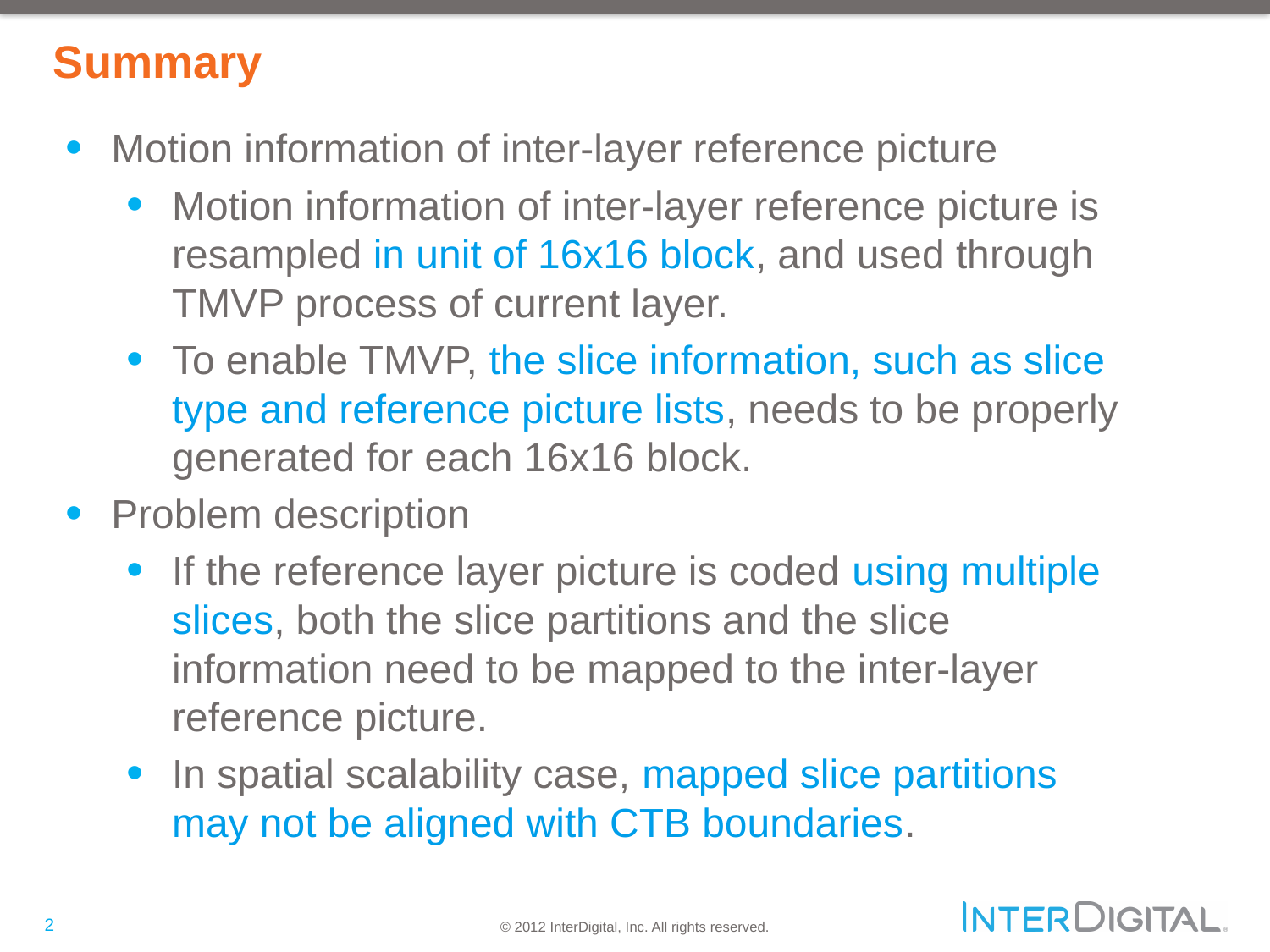

# Summary
Motion information of inter-layer reference picture
Motion information of inter-layer reference picture is resampled in unit of 16x16 block, and used through TMVP process of current layer.
To enable TMVP, the slice information, such as slice type and reference picture lists, needs to be properly generated for each 16x16 block.
Problem description
If the reference layer picture is coded using multiple slices, both the slice partitions and the slice information need to be mapped to the inter-layer reference picture.
In spatial scalability case, mapped slice partitions may not be aligned with CTB boundaries.